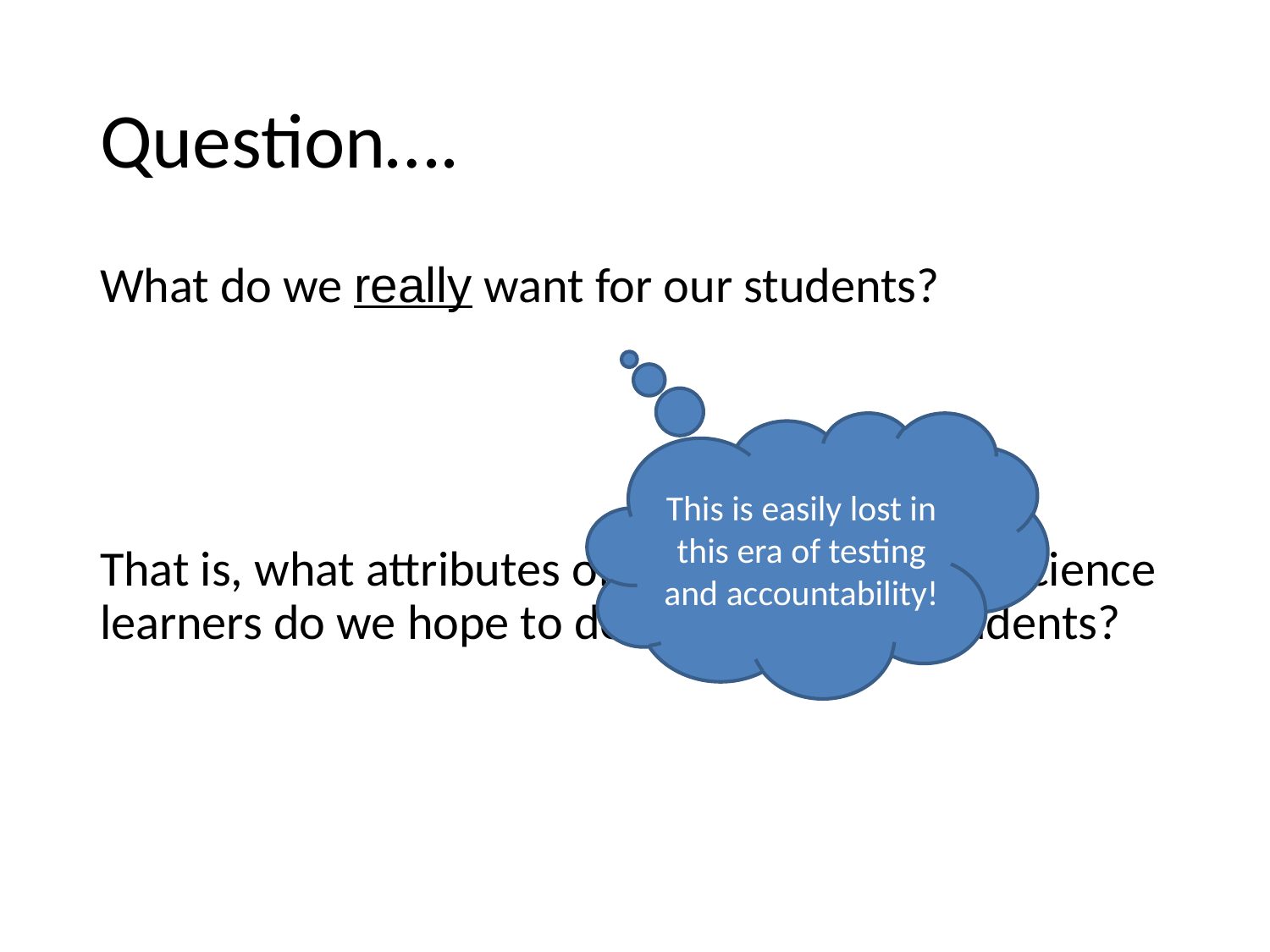

# Question….
What do we really want for our students?

That is, what attributes of effective math and science learners do we hope to develop with our students?

This is easily lost in this era of testing and accountability!